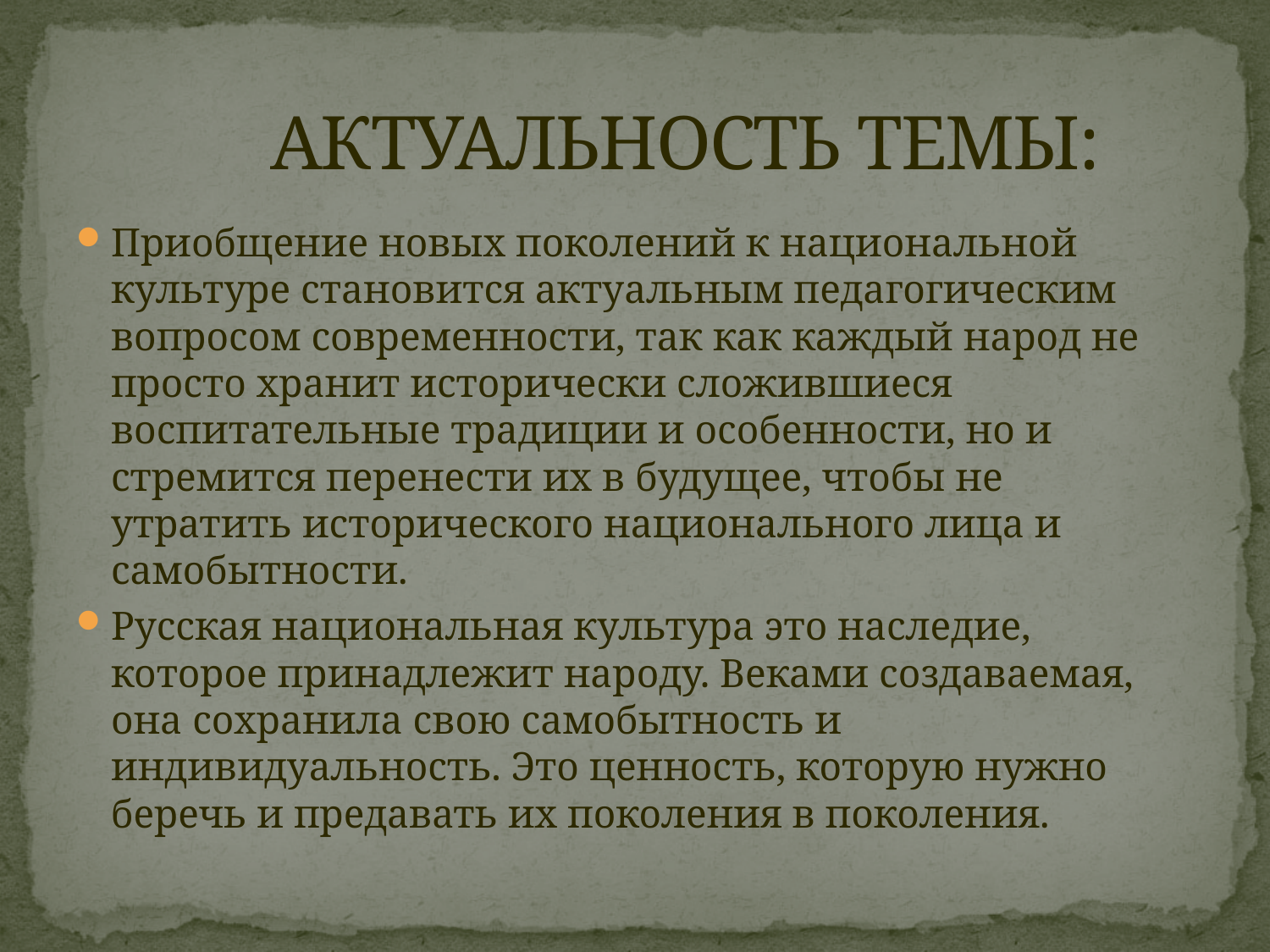

# АКТУАЛЬНОСТЬ ТЕМЫ:
Приобщение новых поколений к национальной культуре становится актуальным педагогическим вопросом современности, так как каждый народ не просто хранит исторически сложившиеся воспитательные традиции и особенности, но и стремится перенести их в будущее, чтобы не утратить исторического национального лица и самобытности.
Русская национальная культура это наследие, которое принадлежит народу. Веками создаваемая, она сохранила свою самобытность и индивидуальность. Это ценность, которую нужно беречь и предавать их поколения в поколения.